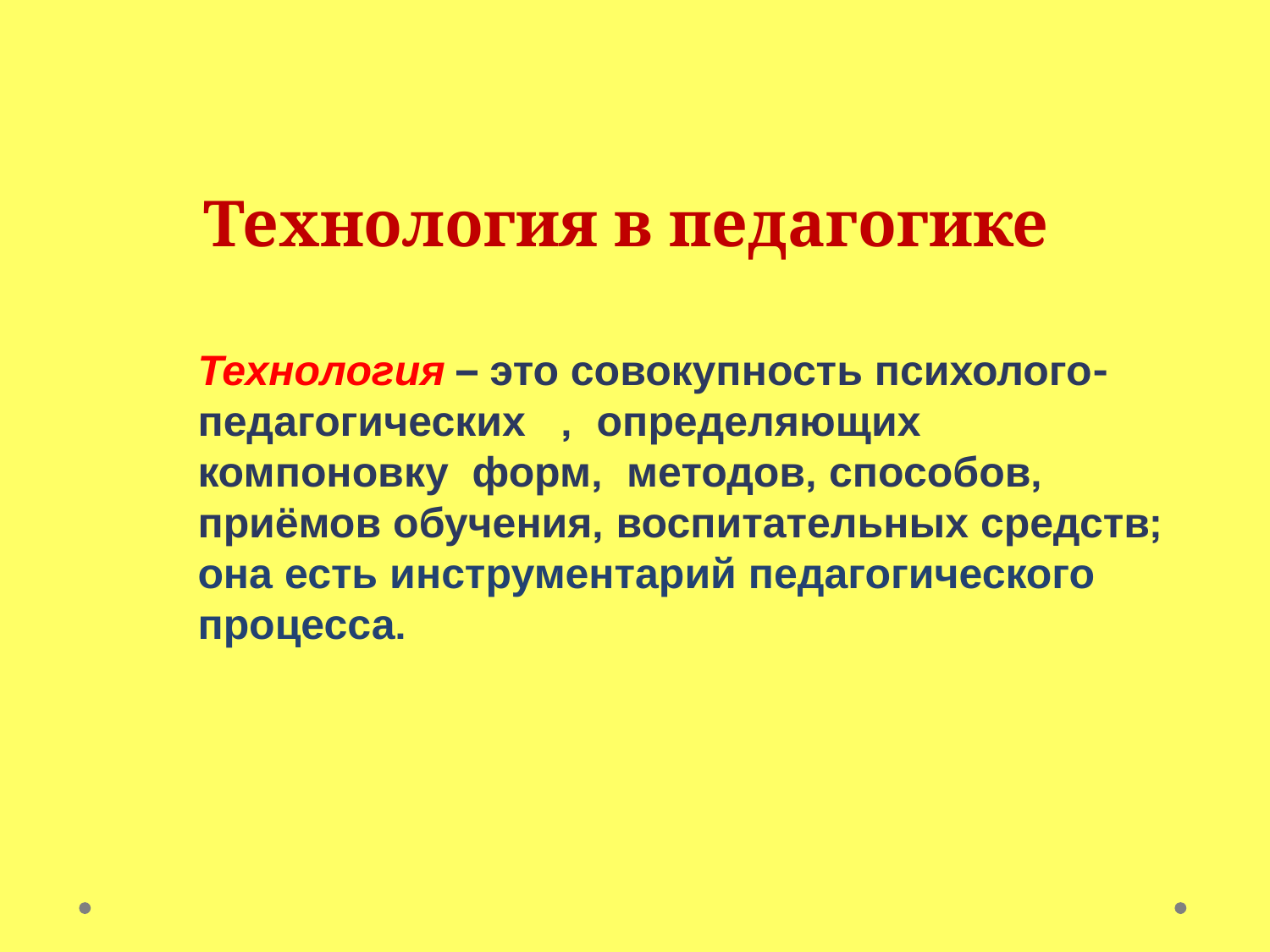

# Технология в педагогике

Технология – это совокупность психолого-педагогических   ,  определяющих    компоновку  форм,  методов, способов, приёмов обучения, воспитательных средств;  она есть инструментарий педагогического  процесса.